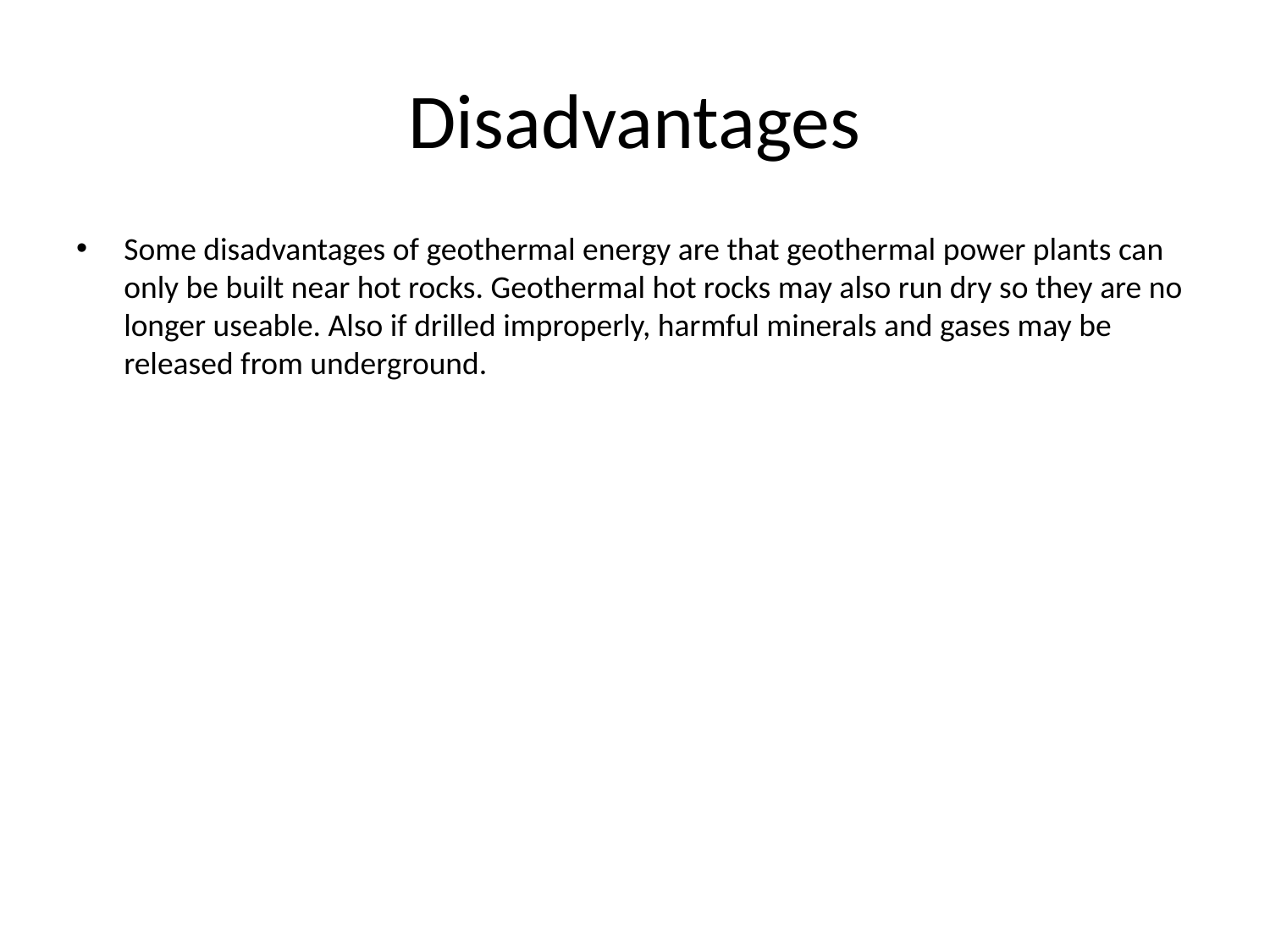

# Disadvantages
Some disadvantages of geothermal energy are that geothermal power plants can only be built near hot rocks. Geothermal hot rocks may also run dry so they are no longer useable. Also if drilled improperly, harmful minerals and gases may be released from underground.